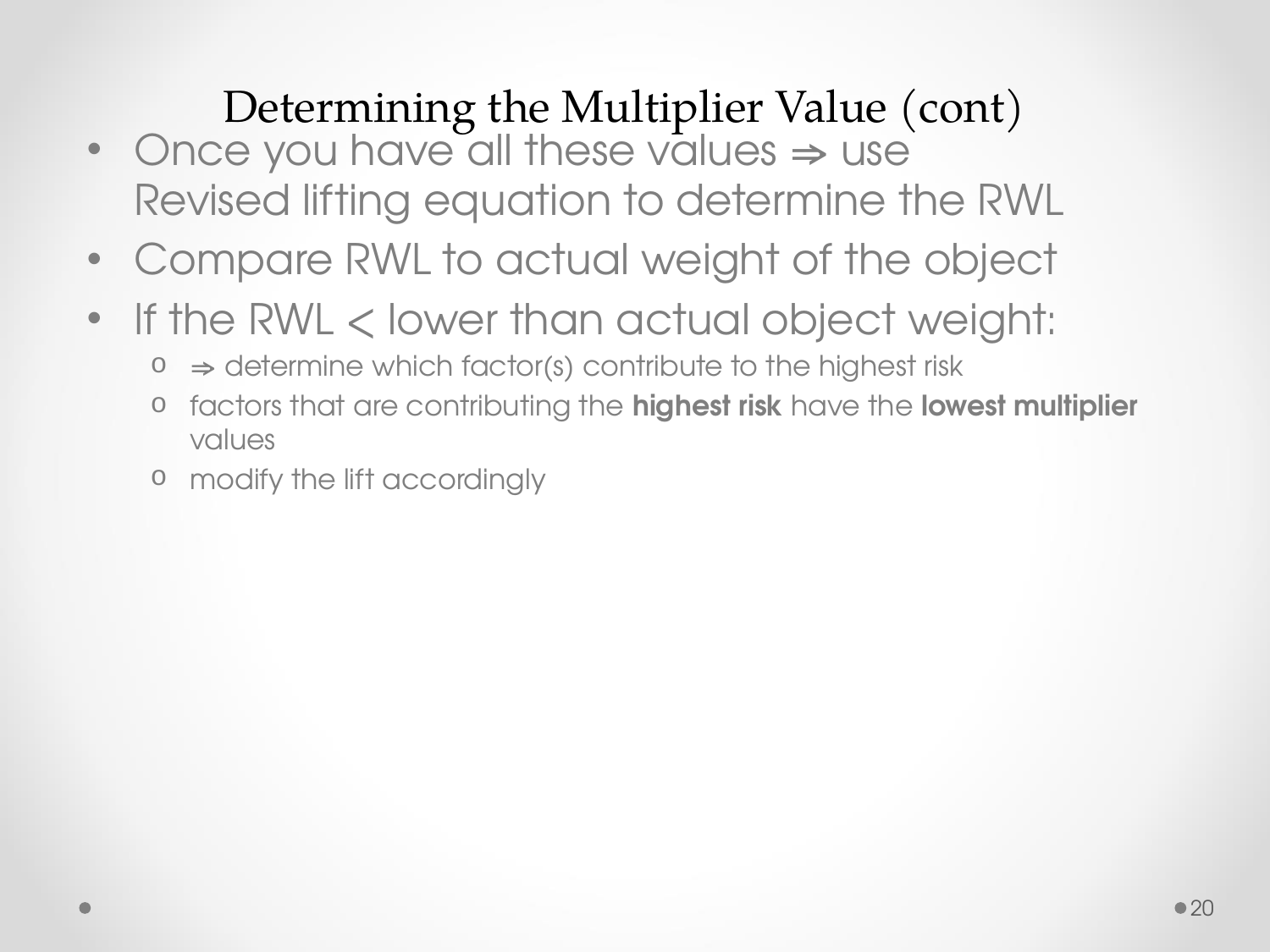

# Determining the Multiplier Value (cont)

Once you have all these values ⇒ use
Revised lifting equation to determine the RWL
Compare RWL to actual weight of the object
If the RWL < lower than actual object weight:
⇒ determine which factor(s) contribute to the highest risk
factors that are contributing the highest risk have the lowest multiplier values
modify the lift accordingly
20